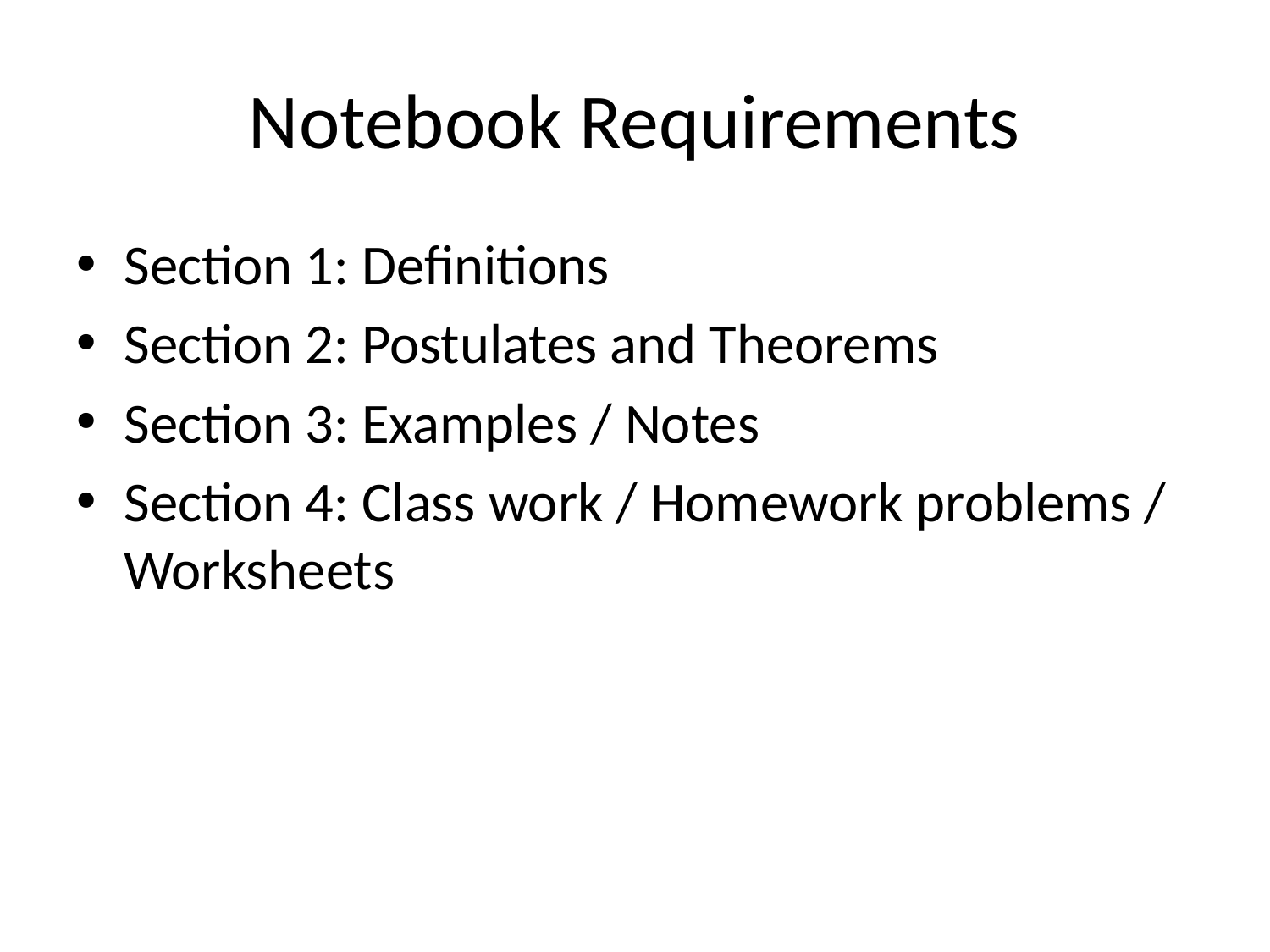

# Notebook Requirements
Section 1: Definitions
Section 2: Postulates and Theorems
Section 3: Examples / Notes
Section 4: Class work / Homework problems / Worksheets